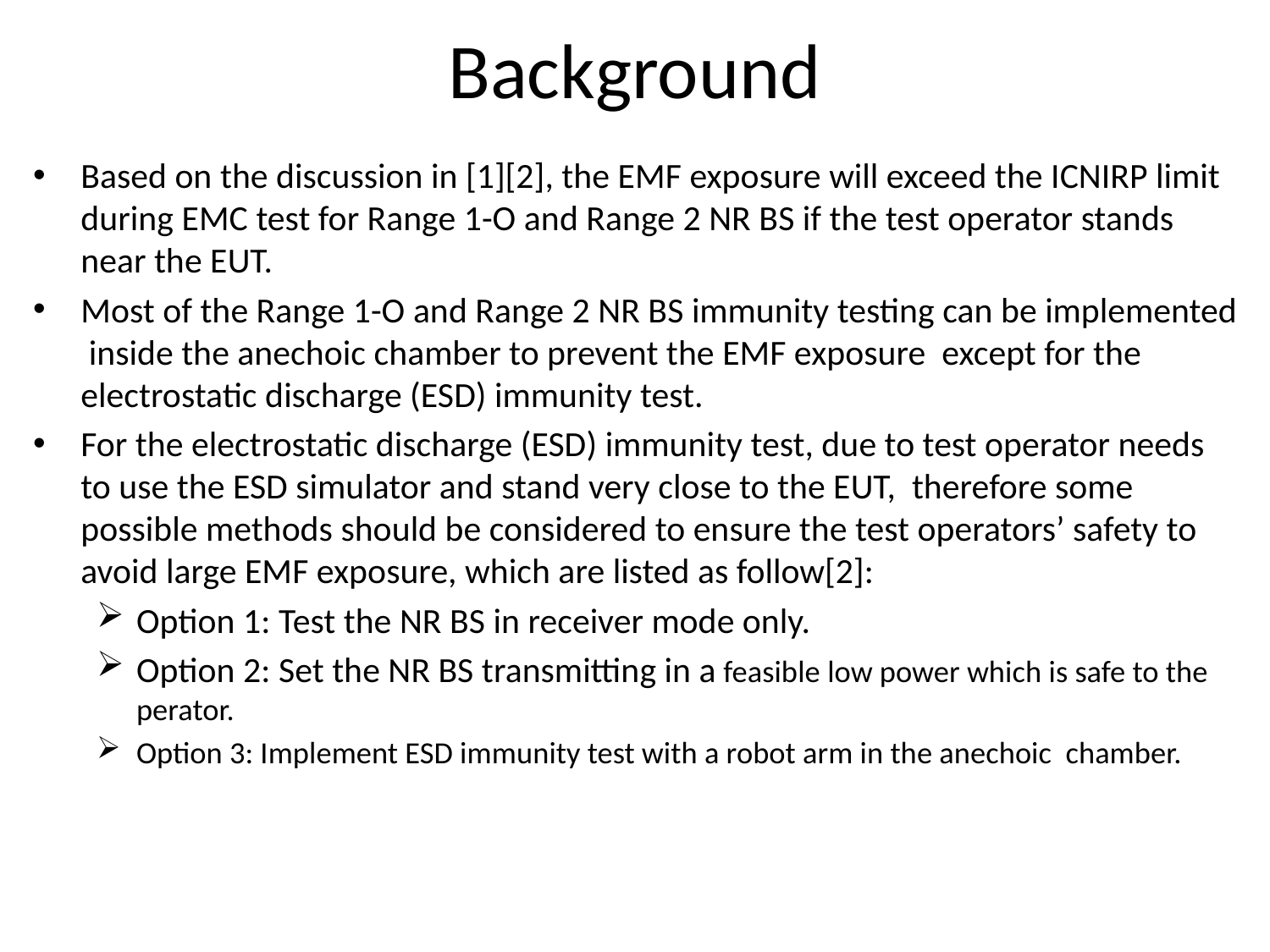

# Background
Based on the discussion in [1][2], the EMF exposure will exceed the ICNIRP limit during EMC test for Range 1-O and Range 2 NR BS if the test operator stands near the EUT.
Most of the Range 1-O and Range 2 NR BS immunity testing can be implemented  inside the anechoic chamber to prevent the EMF exposure  except for the electrostatic discharge (ESD) immunity test.
For the electrostatic discharge (ESD) immunity test, due to test operator needs to use the ESD simulator and stand very close to the EUT,  therefore some  possible methods should be considered to ensure the test operators’ safety to avoid large EMF exposure, which are listed as follow[2]:
Option 1: Test the NR BS in receiver mode only.
Option 2: Set the NR BS transmitting in a feasible low power which is safe to the perator.
Option 3: Implement ESD immunity test with a robot arm in the anechoic  chamber.